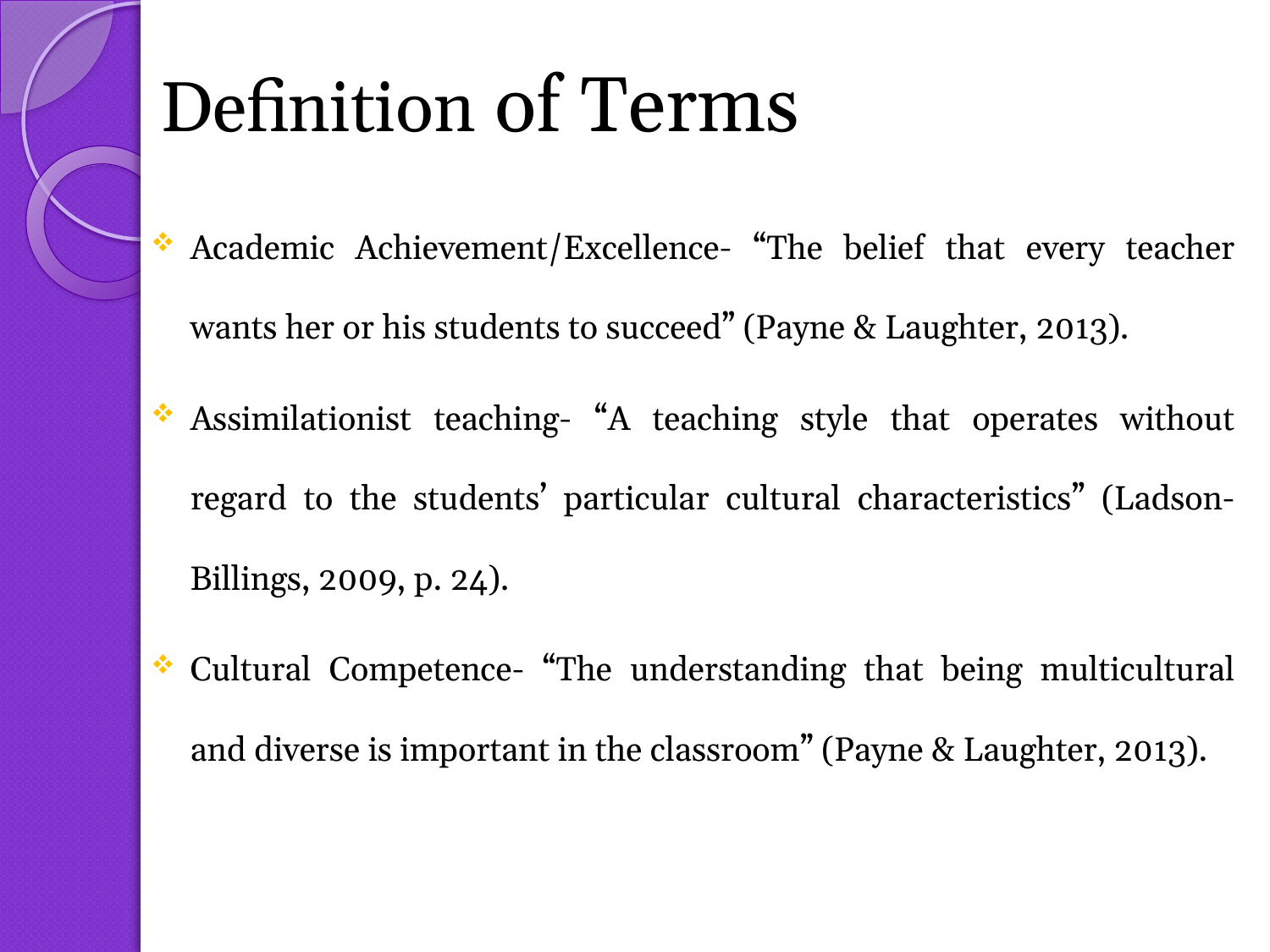

# Definition of Terms
Academic Achievement/Excellence- “The belief that every teacher wants her or his students to succeed” (Payne & Laughter, 2013).
Assimilationist teaching- “A teaching style that operates without regard to the students’ particular cultural characteristics” (Ladson-Billings, 2009, p. 24).
Cultural Competence- “The understanding that being multicultural and diverse is important in the classroom” (Payne & Laughter, 2013).